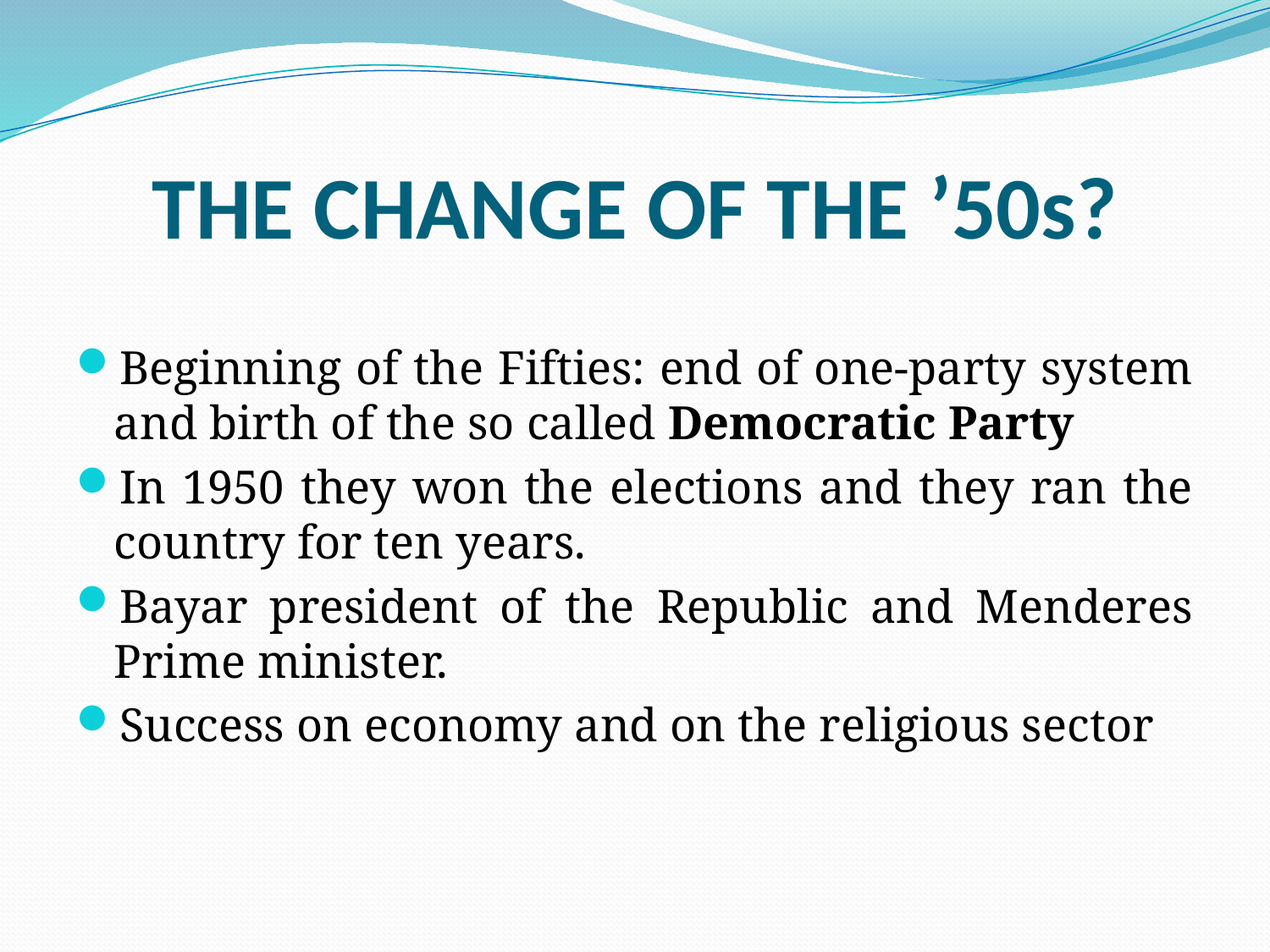

# THE CHANGE OF THE ’50s?

Beginning of the Fifties: end of one-party system and birth of the so called Democratic Party
In 1950 they won the elections and they ran the country for ten years.
Bayar president of the Republic and Menderes Prime minister.
Success on economy and on the religious sector